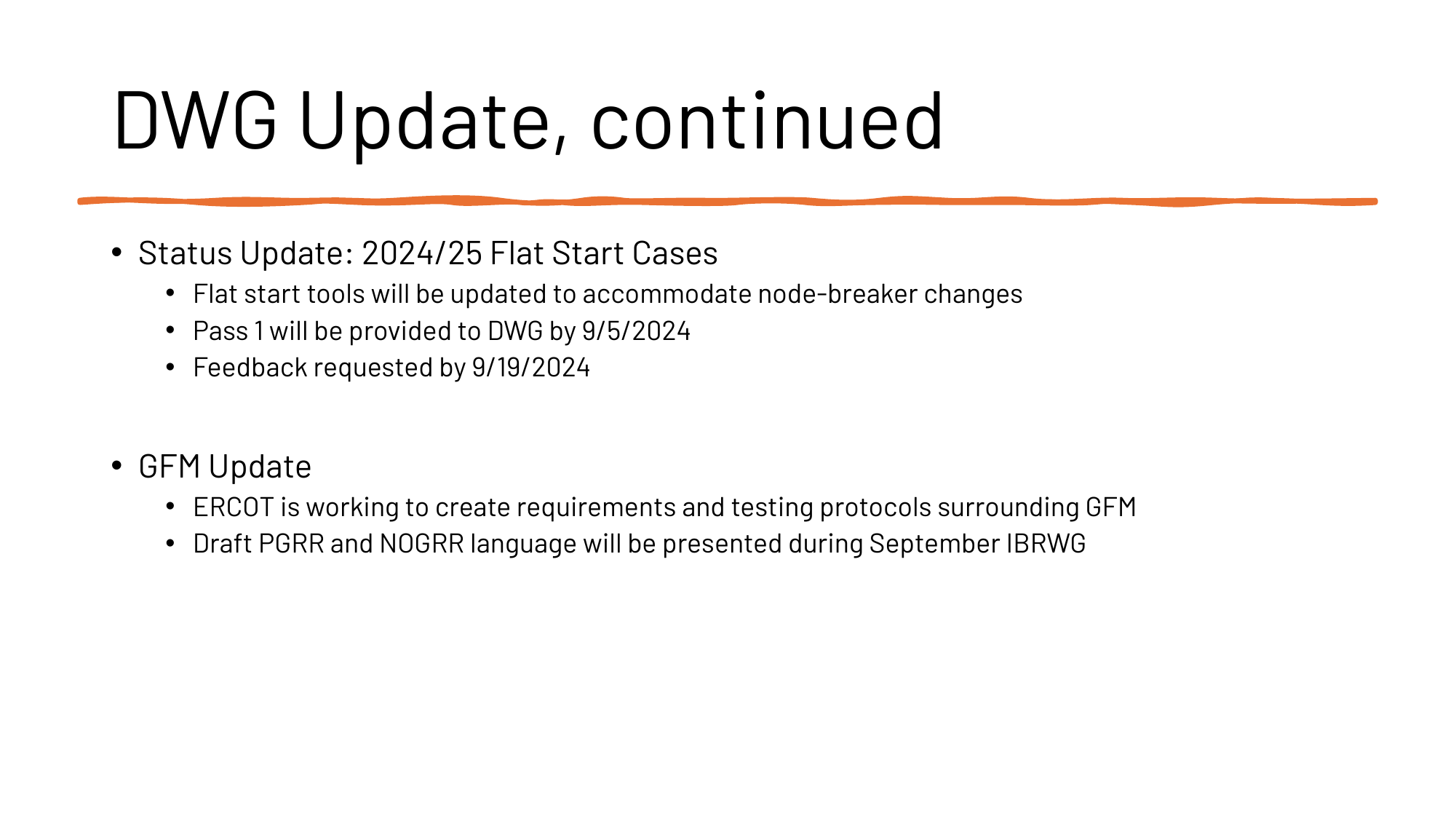

# DWG Update, continued

Status Update: 2024/25 Flat Start Cases
Flat start tools will be updated to accommodate node-breaker changes
Pass 1 will be provided to DWG by 9/5/2024
Feedback requested by 9/19/2024

GFM Update
ERCOT is working to create requirements and testing protocols surrounding GFM
Draft PGRR and NOGRR language will be presented during September IBRWG